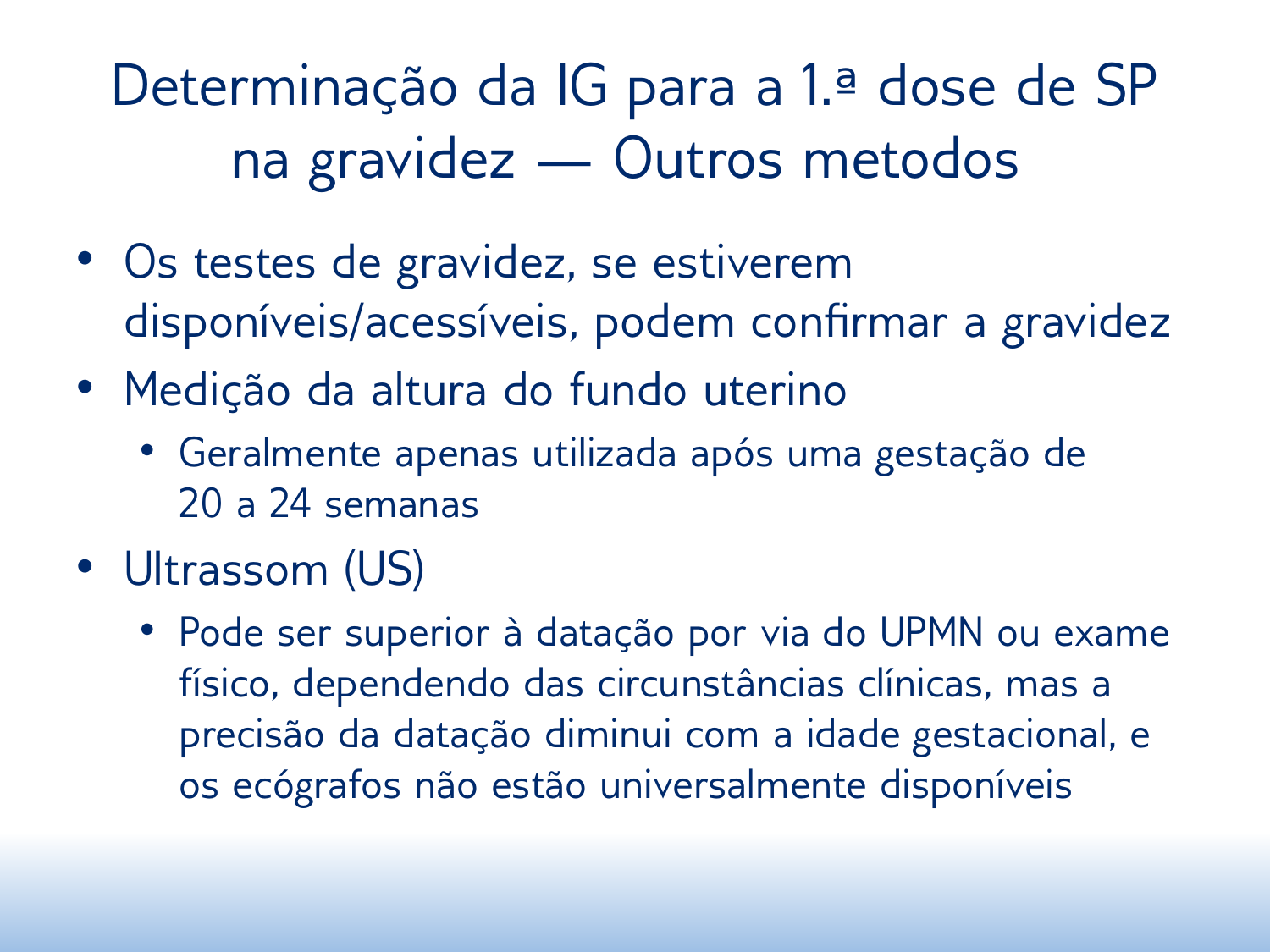

# Determinação da IG para a 1.ª dose de SP na gravidez — Outros metodos
Os testes de gravidez, se estiverem disponíveis/acessíveis, podem confirmar a gravidez
Medição da altura do fundo uterino
Geralmente apenas utilizada após uma gestação de
20 a 24 semanas
Ultrassom (US)
Pode ser superior à datação por via do UPMN ou exame físico, dependendo das circunstâncias clínicas, mas a precisão da datação diminui com a idade gestacional, e os ecógrafos não estão universalmente disponíveis